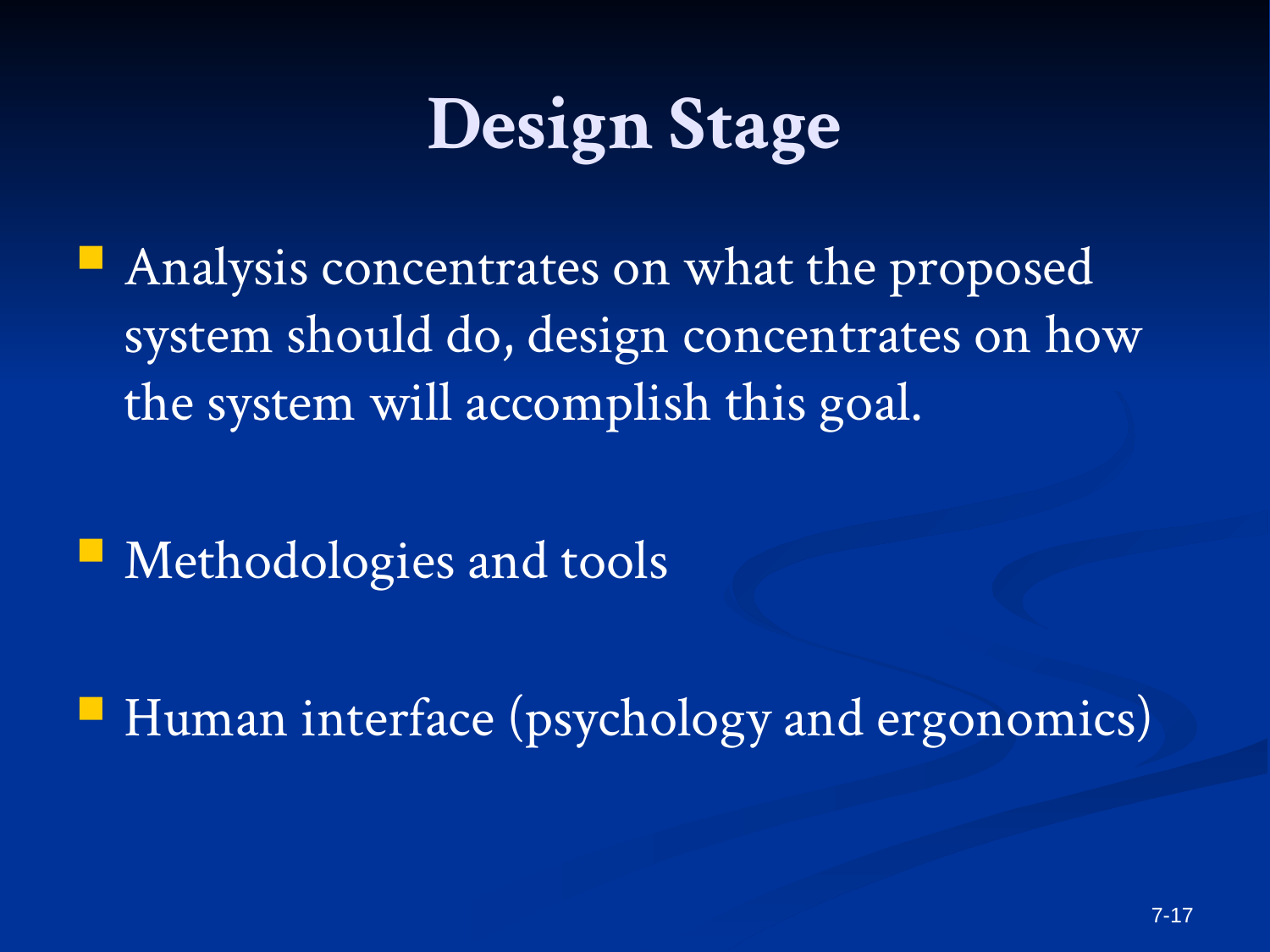

# Design Stage
Analysis concentrates on what the proposed system should do, design concentrates on how the system will accomplish this goal.

Methodologies and tools

Human interface (psychology and ergonomics)
7-17